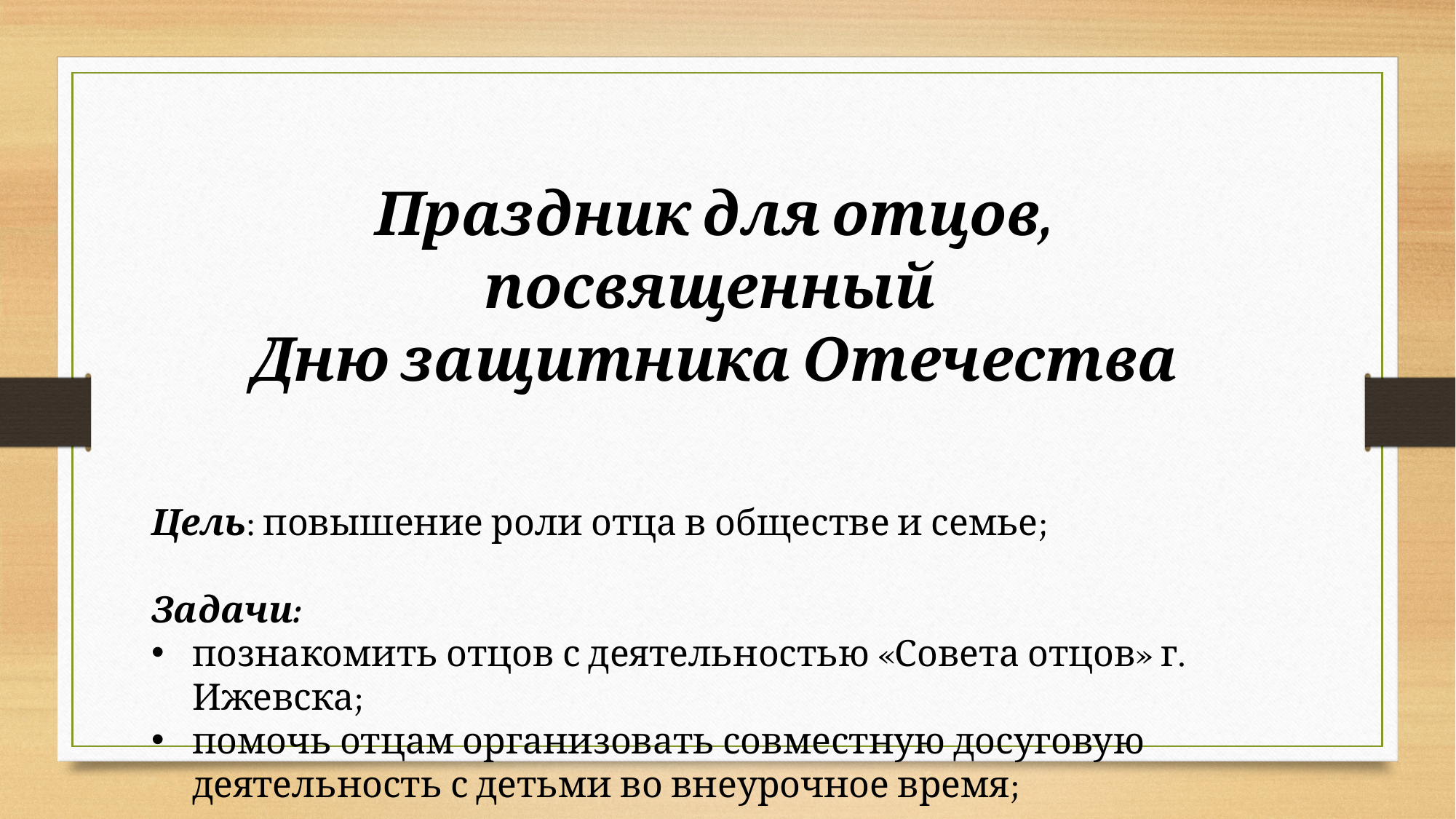

Праздник для отцов, посвященный
Дню защитника Отечества

Цель: повышение роли отца в обществе и семье;

Задачи:
познакомить отцов с деятельностью «Совета отцов» г. Ижевска;
помочь отцам организовать совместную досуговую деятельность с детьми во внеурочное время;